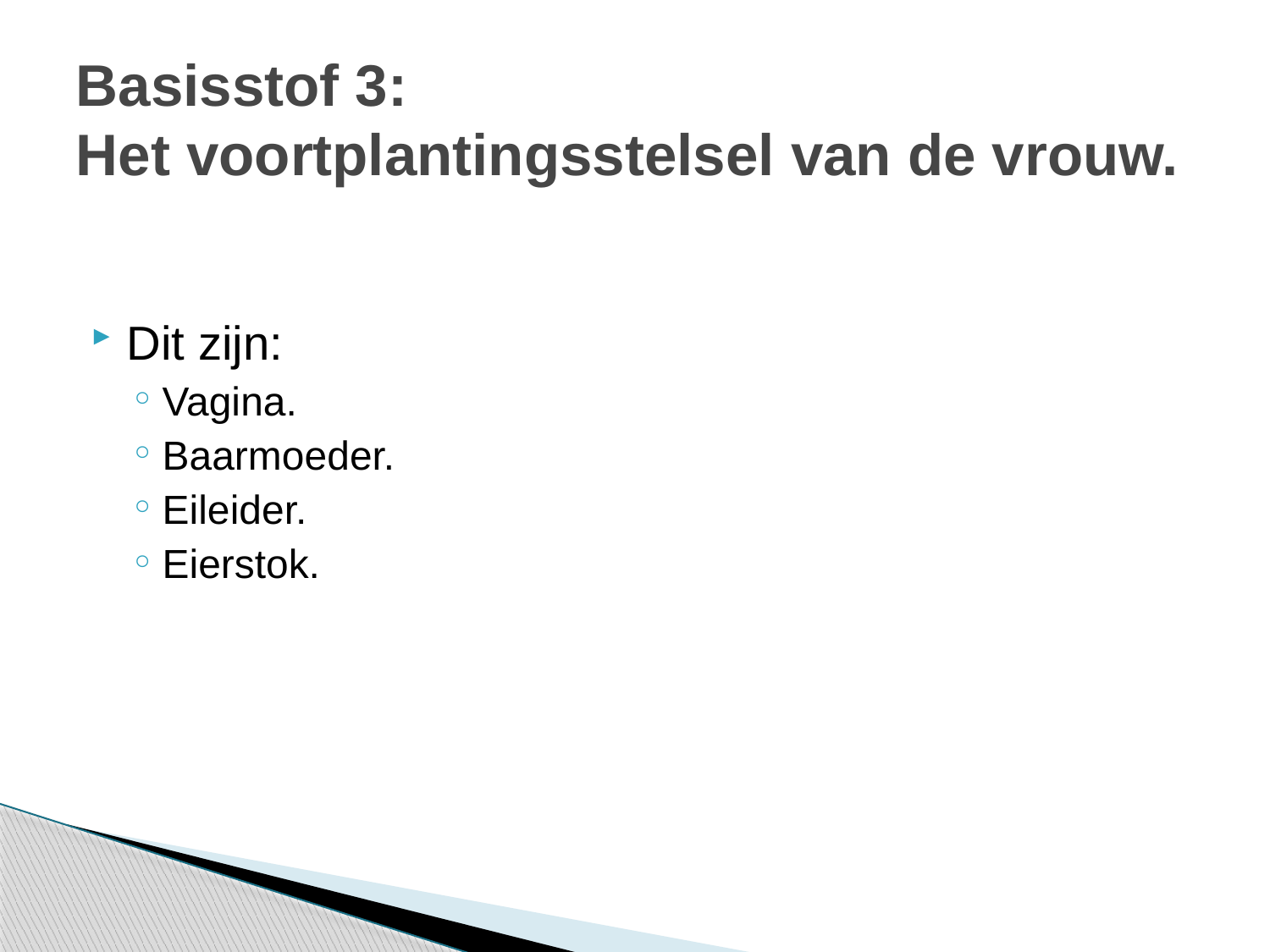

# Basisstof 3: Het voortplantingsstelsel van de vrouw.
Dit zijn:
Vagina.
Baarmoeder.
Eileider.
Eierstok.